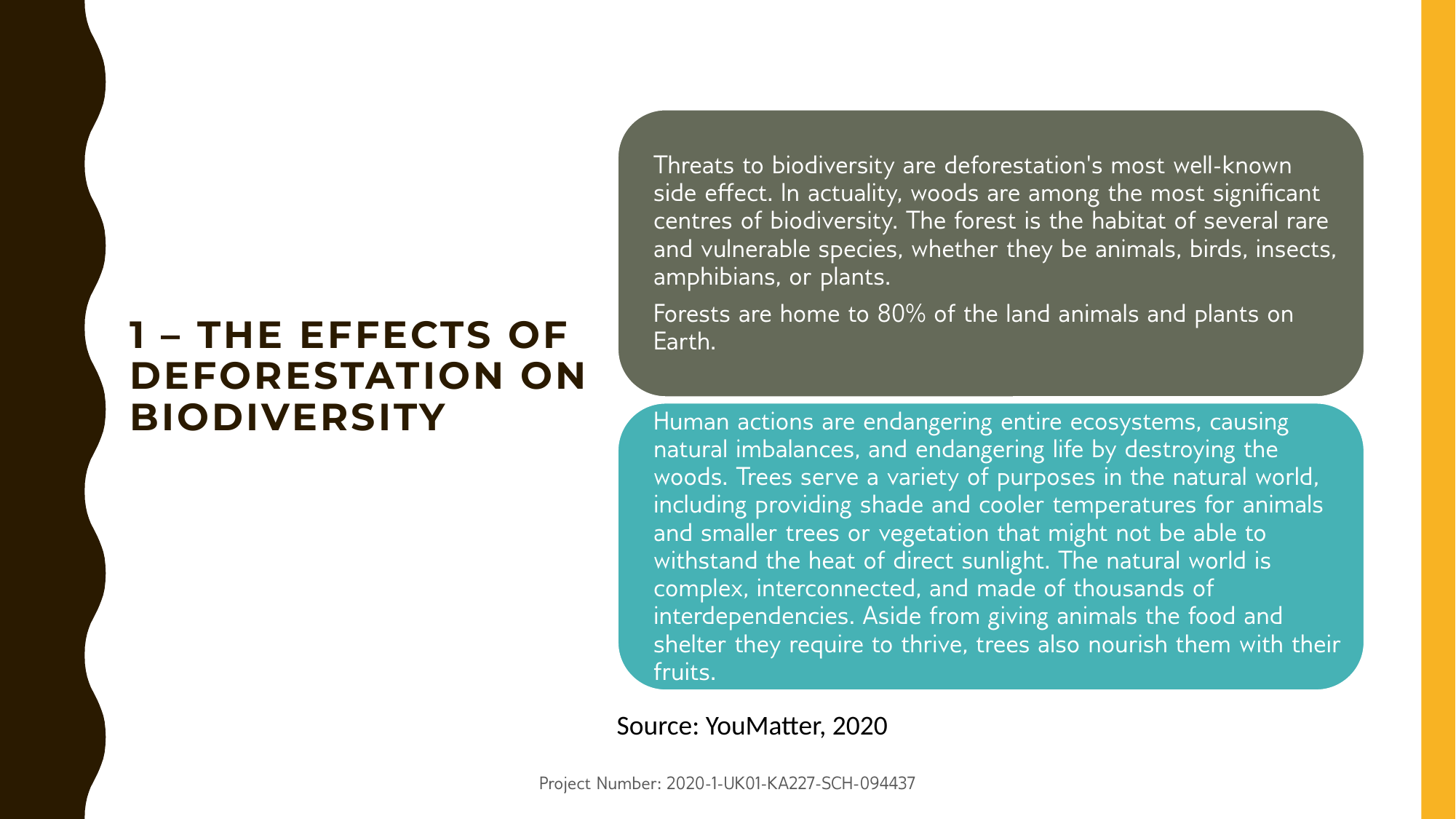

# 1 – The Effects of Deforestation on Biodiversity
Threats to biodiversity are deforestation's most well-known side effect. In actuality, woods are among the most significant centres of biodiversity. The forest is the habitat of several rare and vulnerable species, whether they be animals, birds, insects, amphibians, or plants.
Forests are home to 80% of the land animals and plants on Earth.
Human actions are endangering entire ecosystems, causing natural imbalances, and endangering life by destroying the woods. Trees serve a variety of purposes in the natural world, including providing shade and cooler temperatures for animals and smaller trees or vegetation that might not be able to withstand the heat of direct sunlight. The natural world is complex, interconnected, and made of thousands of interdependencies. Aside from giving animals the food and shelter they require to thrive, trees also nourish them with their fruits.
Source: YouMatter, 2020
Project Number: 2020-1-UK01-KA227-SCH-094437